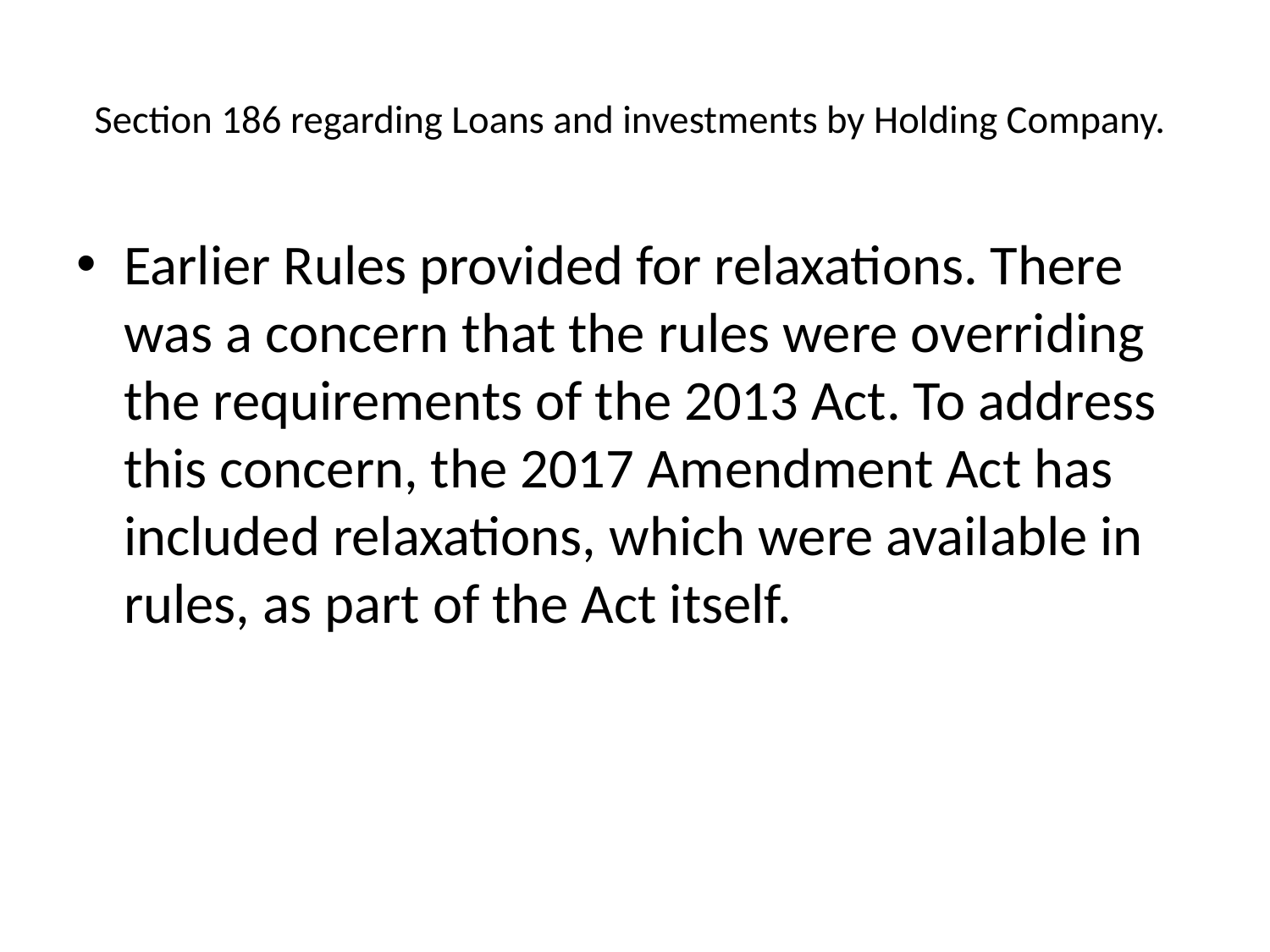

# Section 186 regarding Loans and investments by Holding Company.
Earlier Rules provided for relaxations. There was a concern that the rules were overriding the requirements of the 2013 Act. To address this concern, the 2017 Amendment Act has included relaxations, which were available in rules, as part of the Act itself.